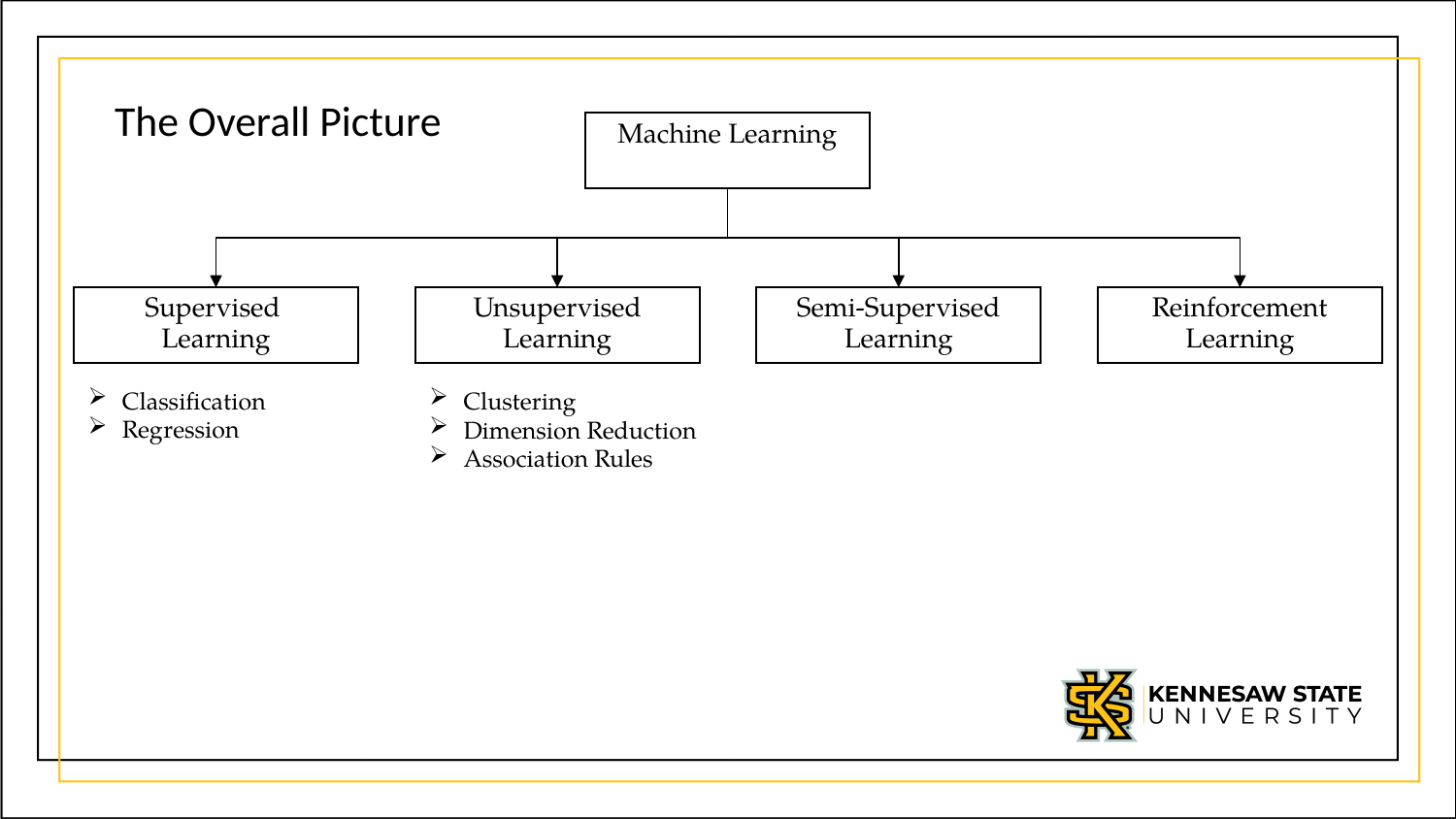

# The Overall Picture
Machine Learning
Supervised
Learning
Unsupervised Learning
Semi-Supervised Learning
Reinforcement Learning
Classification
Regression
Clustering
Dimension Reduction
Association Rules